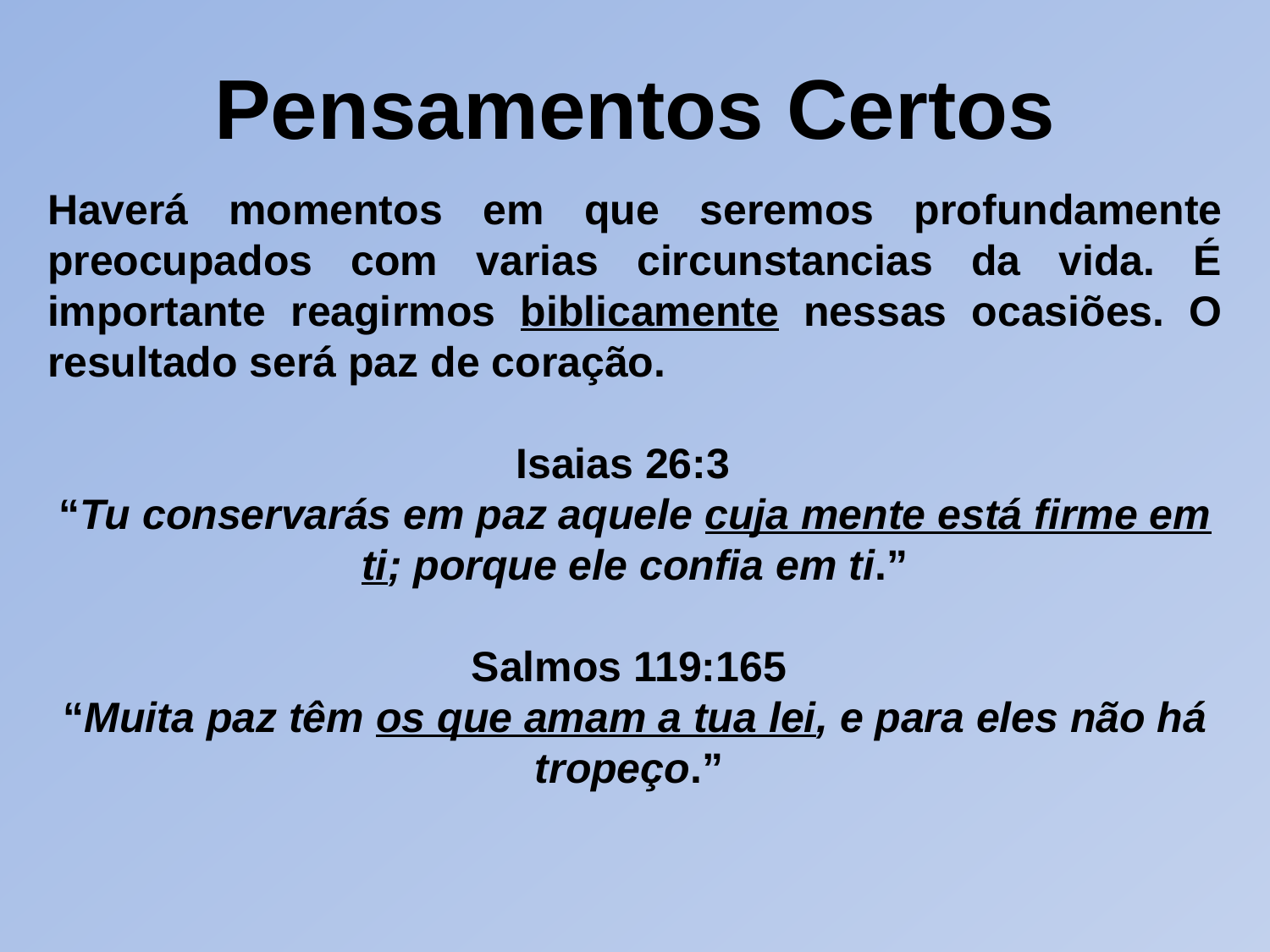

Pensamentos Certos
Haverá momentos em que seremos profundamente preocupados com varias circunstancias da vida. É importante reagirmos biblicamente nessas ocasiões. O resultado será paz de coração.

Isaias 26:3
“Tu conservarás em paz aquele cuja mente está firme em ti; porque ele confia em ti.”

Salmos 119:165
“Muita paz têm os que amam a tua lei, e para eles não há tropeço.”